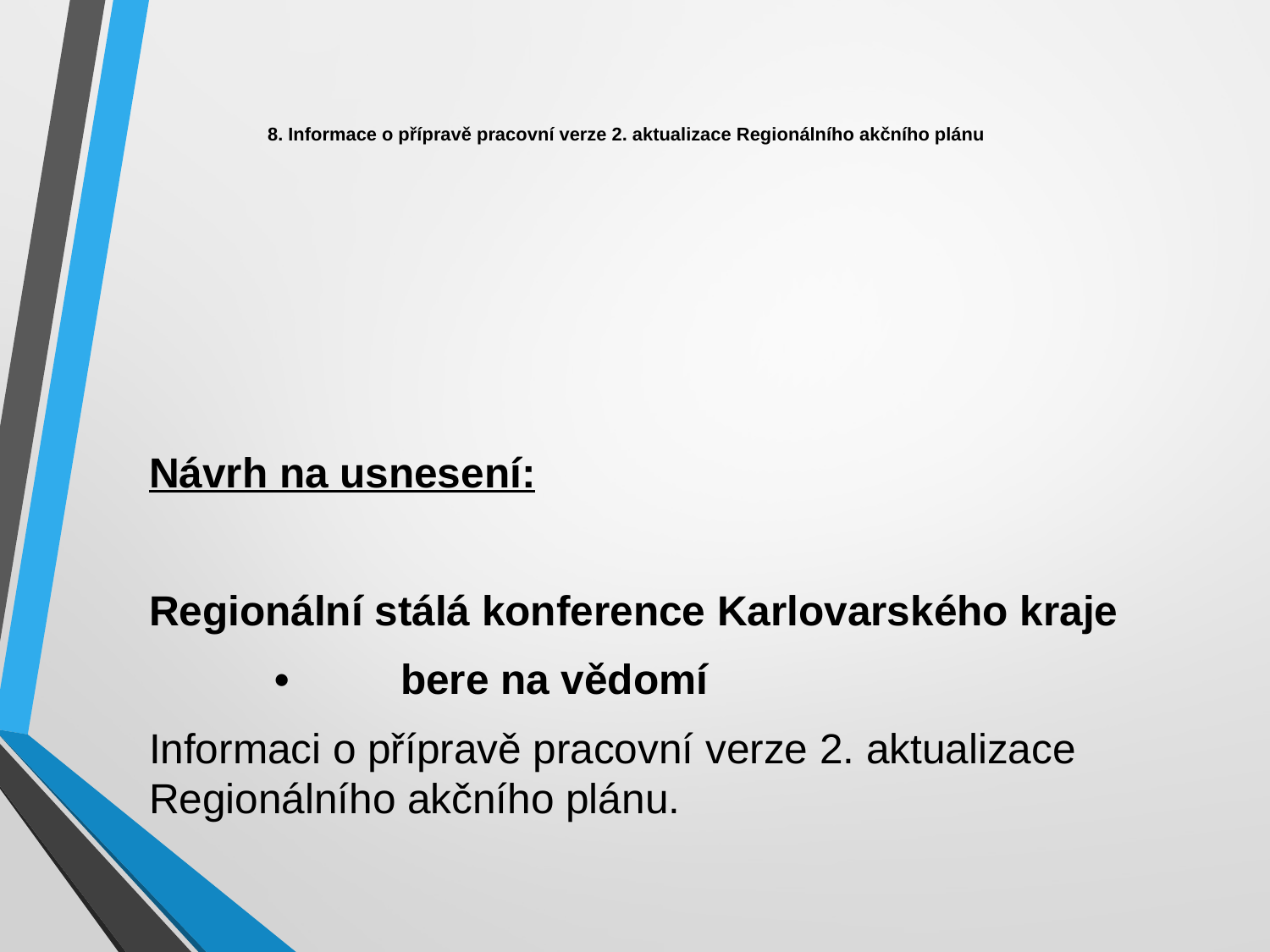

# 8. Informace o přípravě pracovní verze 2. aktualizace Regionálního akčního plánu

Návrh na usnesení:

Regionální stálá konference Karlovarského kraje
 	•	bere na vědomí
Informaci o přípravě pracovní verze 2. aktualizace Regionálního akčního plánu.